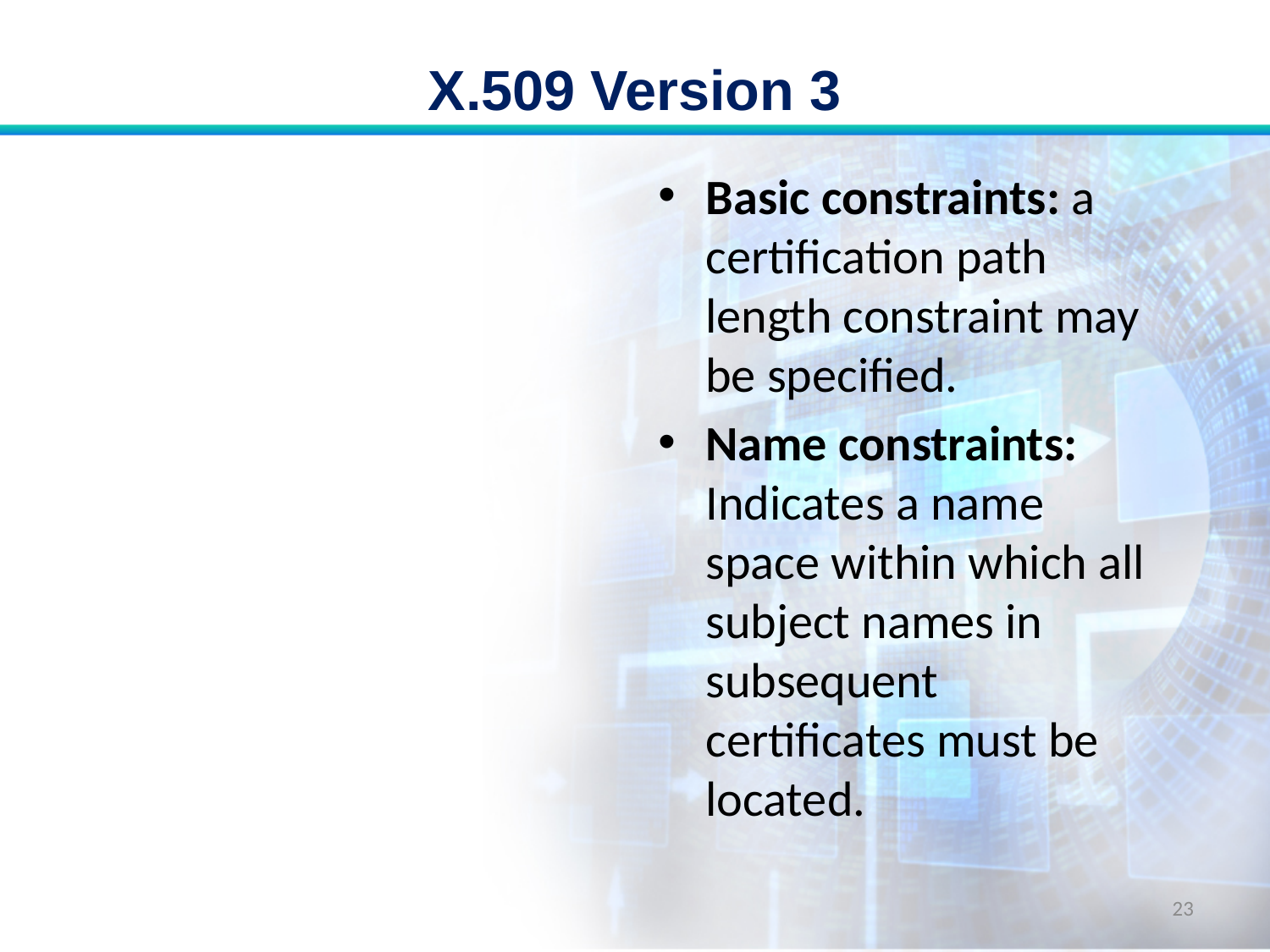

# X.509 Version 3
Basic constraints: a certification path length constraint may be specified.
Name constraints: Indicates a name space within which all subject names in subsequent certificates must be located.
23